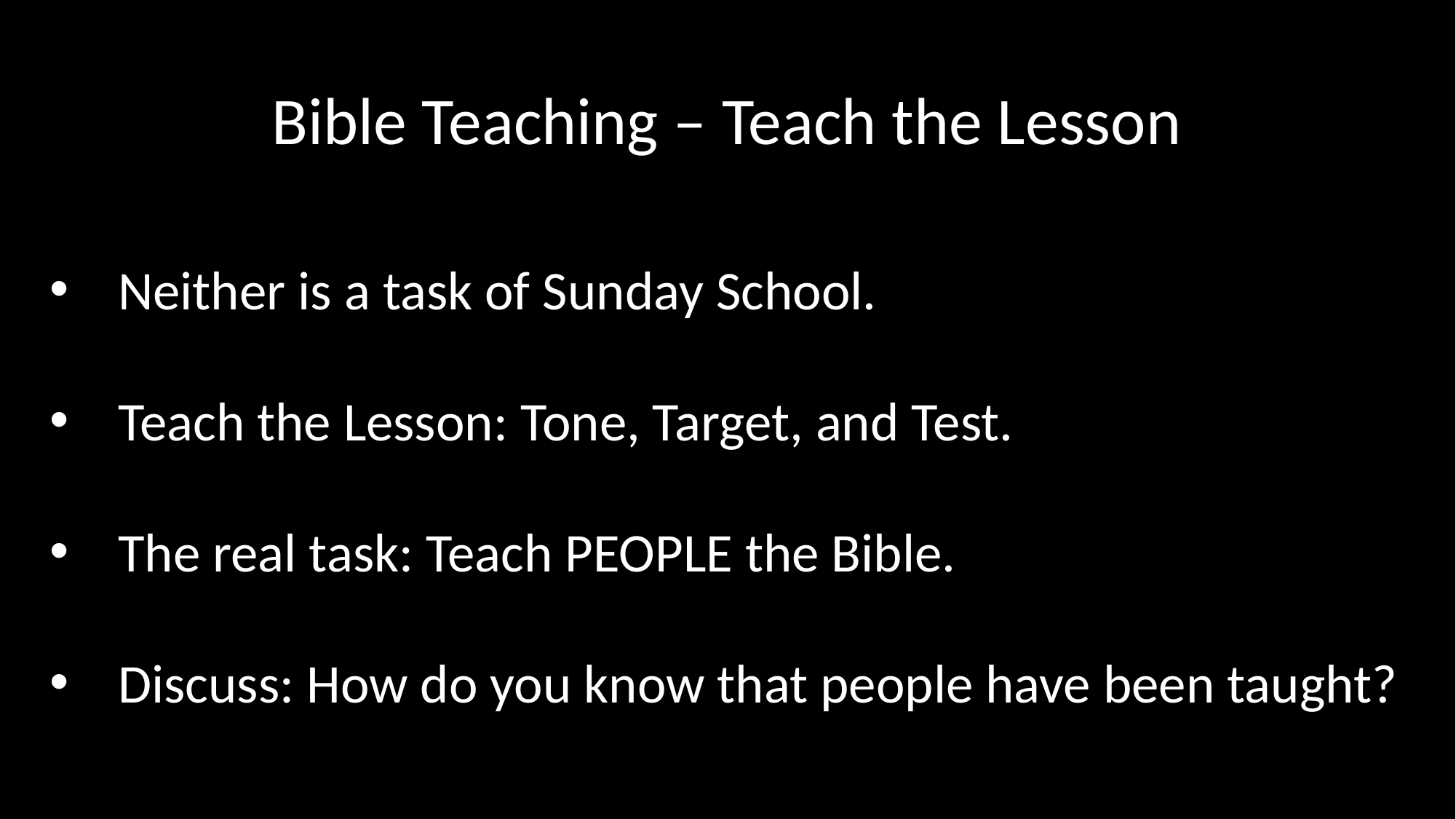

# Bible Teaching – Teach the Lesson
Neither is a task of Sunday School.
Teach the Lesson: Tone, Target, and Test.
The real task: Teach PEOPLE the Bible.
Discuss: How do you know that people have been taught?